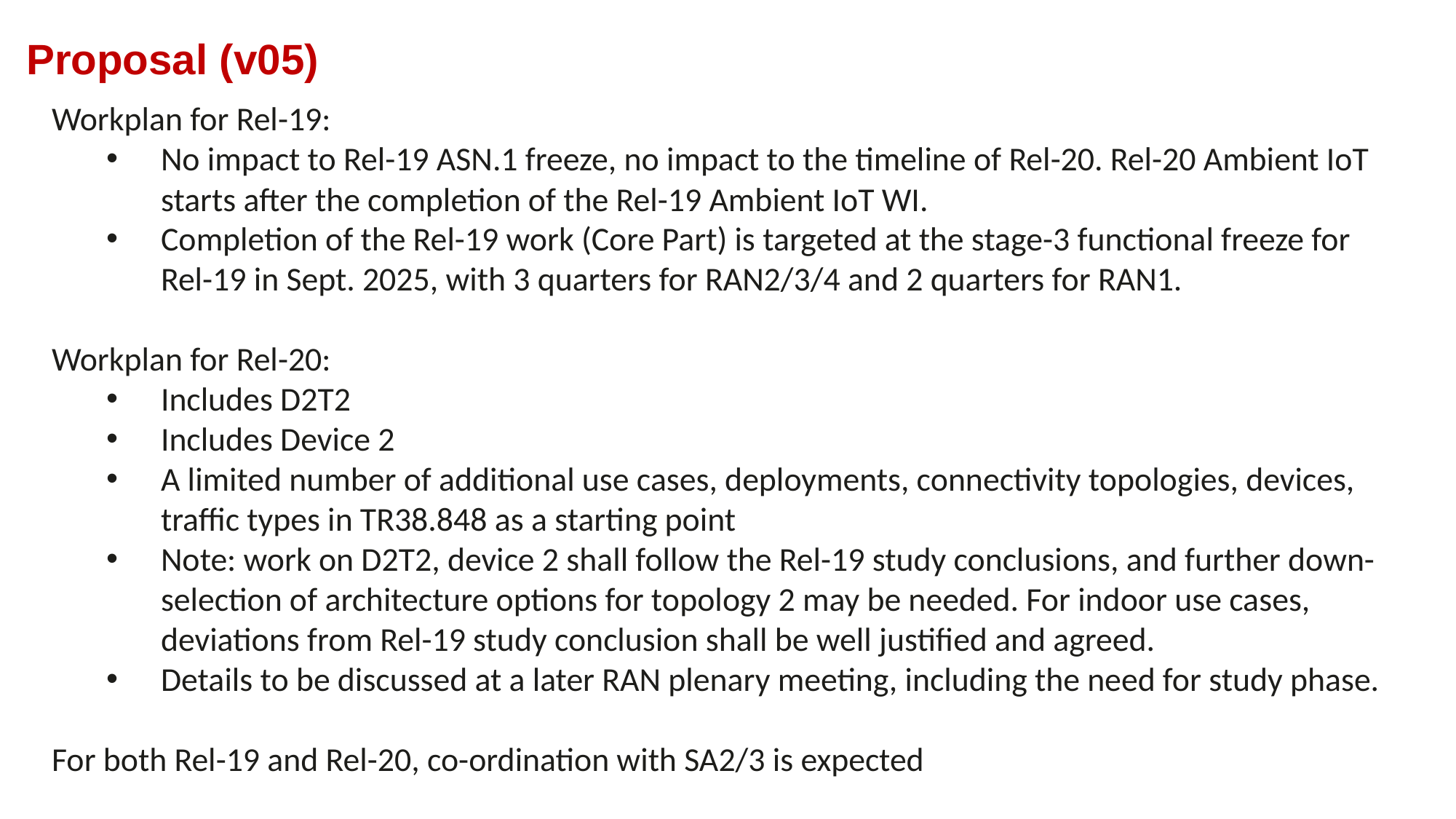

Proposal (v05)
Workplan for Rel-19:
No impact to Rel-19 ASN.1 freeze, no impact to the timeline of Rel-20. Rel-20 Ambient IoT starts after the completion of the Rel-19 Ambient IoT WI.
Completion of the Rel-19 work (Core Part) is targeted at the stage-3 functional freeze for Rel-19 in Sept. 2025, with 3 quarters for RAN2/3/4 and 2 quarters for RAN1.

Workplan for Rel-20:
Includes D2T2
Includes Device 2
A limited number of additional use cases, deployments, connectivity topologies, devices, traffic types in TR38.848 as a starting point
Note: work on D2T2, device 2 shall follow the Rel-19 study conclusions, and further down-selection of architecture options for topology 2 may be needed. For indoor use cases, deviations from Rel-19 study conclusion shall be well justified and agreed.
Details to be discussed at a later RAN plenary meeting, including the need for study phase.

For both Rel-19 and Rel-20, co-ordination with SA2/3 is expected